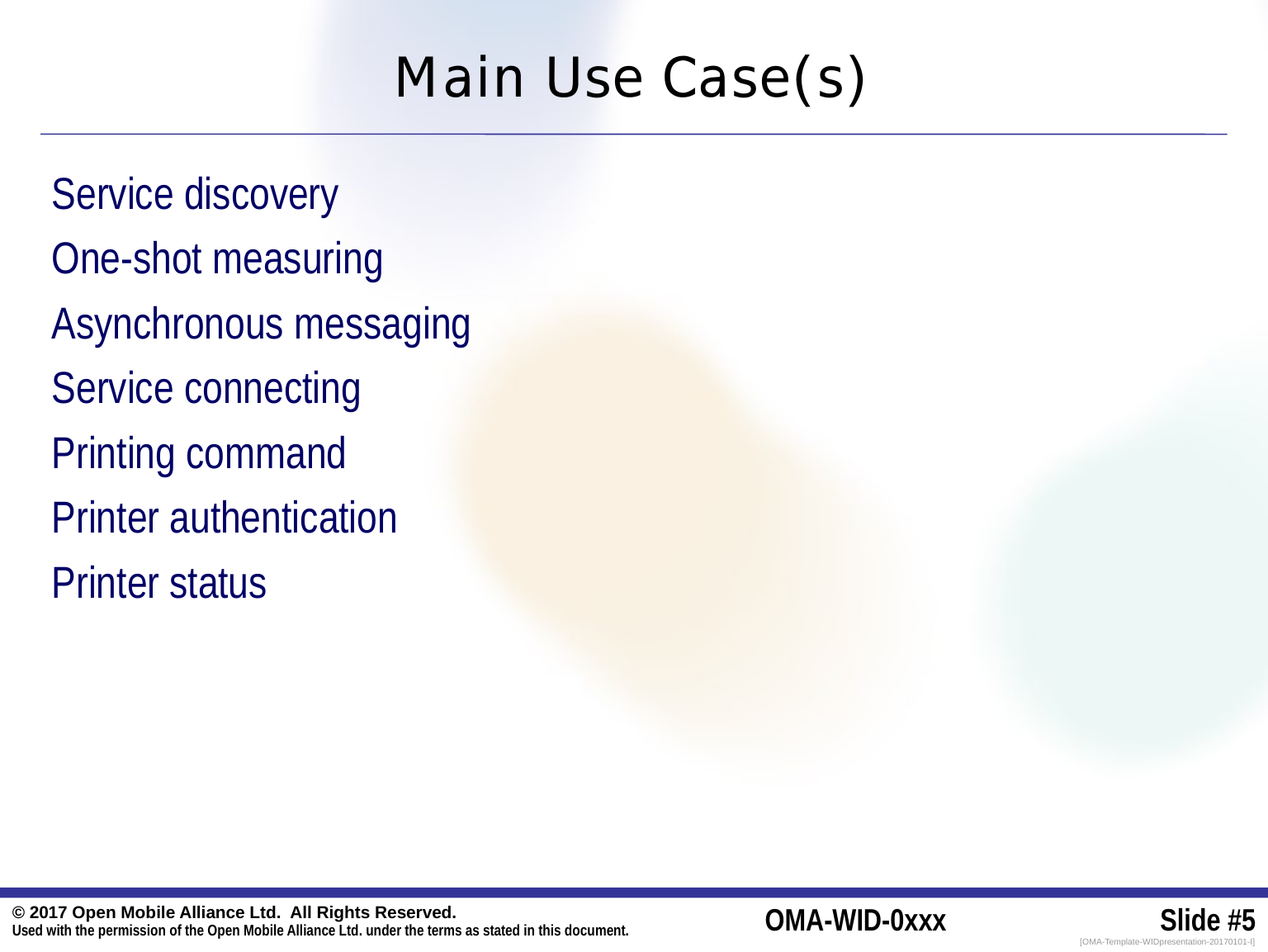

# Main Use Case(s)
Service discovery
One-shot measuring
Asynchronous messaging
Service connecting
Printing command
Printer authentication
Printer status